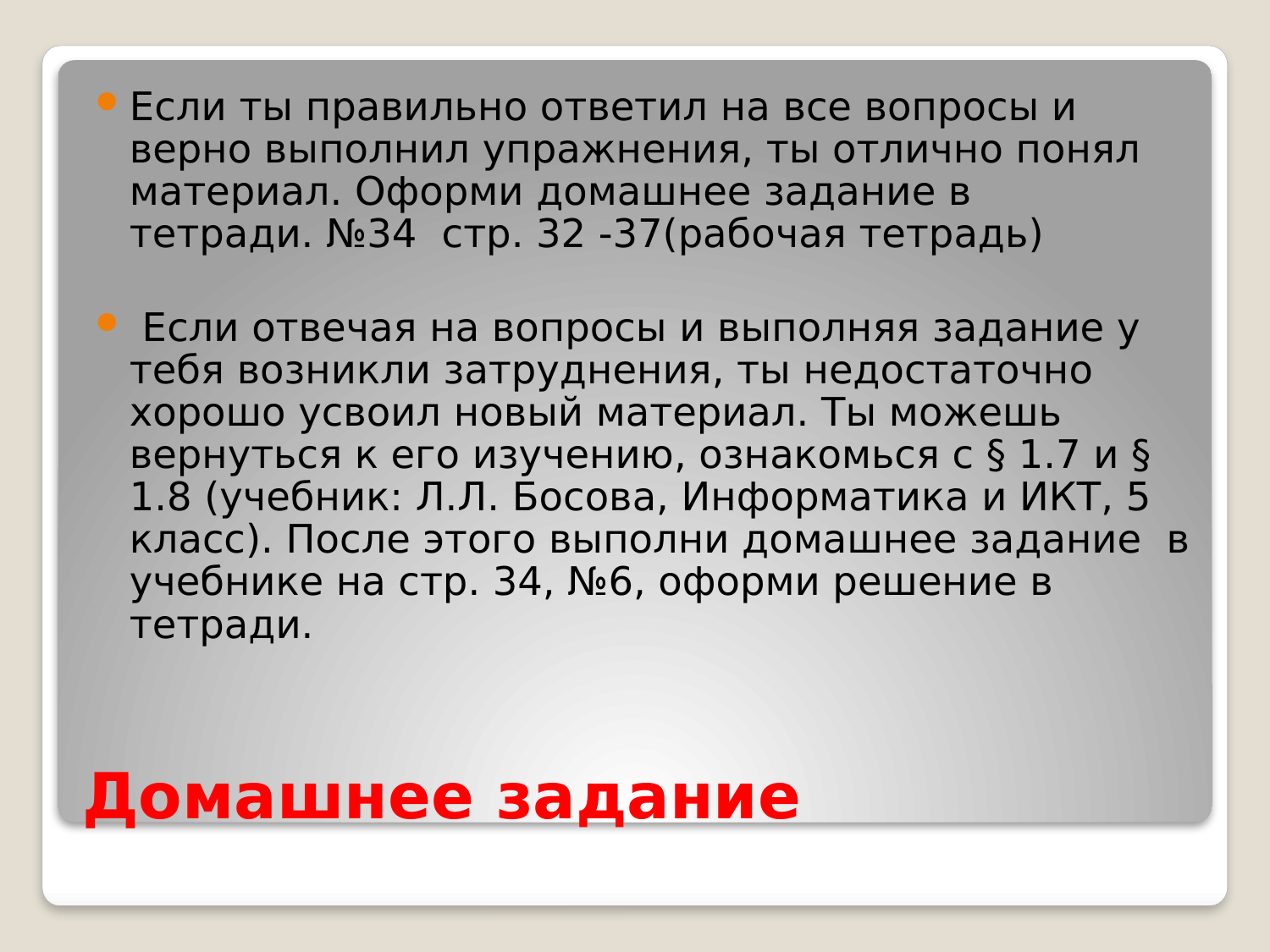

Если ты правильно ответил на все вопросы и верно выполнил упражнения, ты отлично понял материал. Оформи домашнее задание в тетради. №34  стр. 32 -37(рабочая тетрадь)
 Если отвечая на вопросы и выполняя задание у тебя возникли затруднения, ты недостаточно хорошо усвоил новый материал. Ты можешь вернуться к его изучению, ознакомься с § 1.7 и § 1.8 (учебник: Л.Л. Босова, Информатика и ИКТ, 5 класс). После этого выполни домашнее задание  в учебнике на стр. 34, №6, оформи решение в тетради.
# Домашнее задание